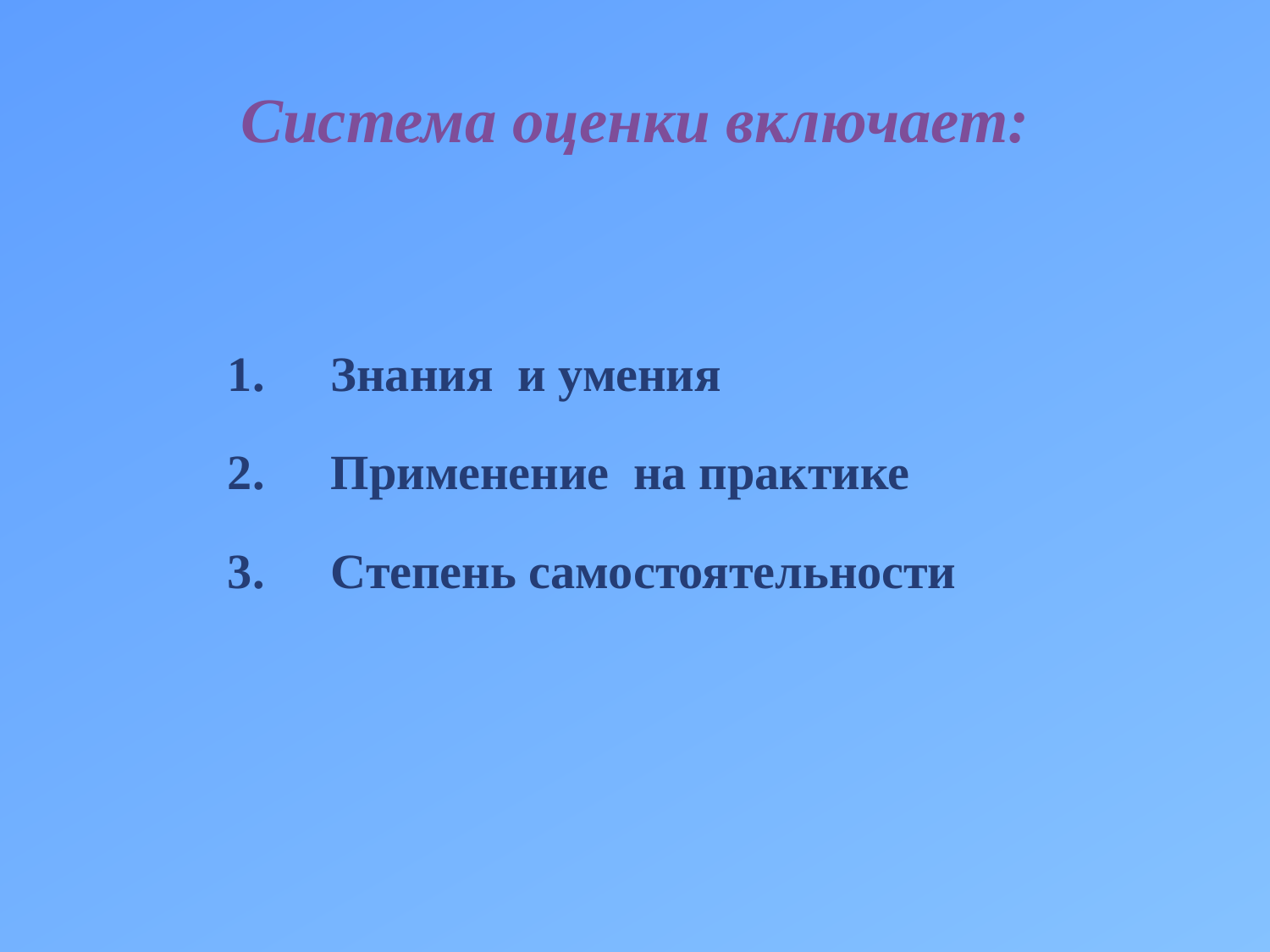

# Система оценки включает:
Знания  и умения
Применение  на практике
Степень самостоятельности